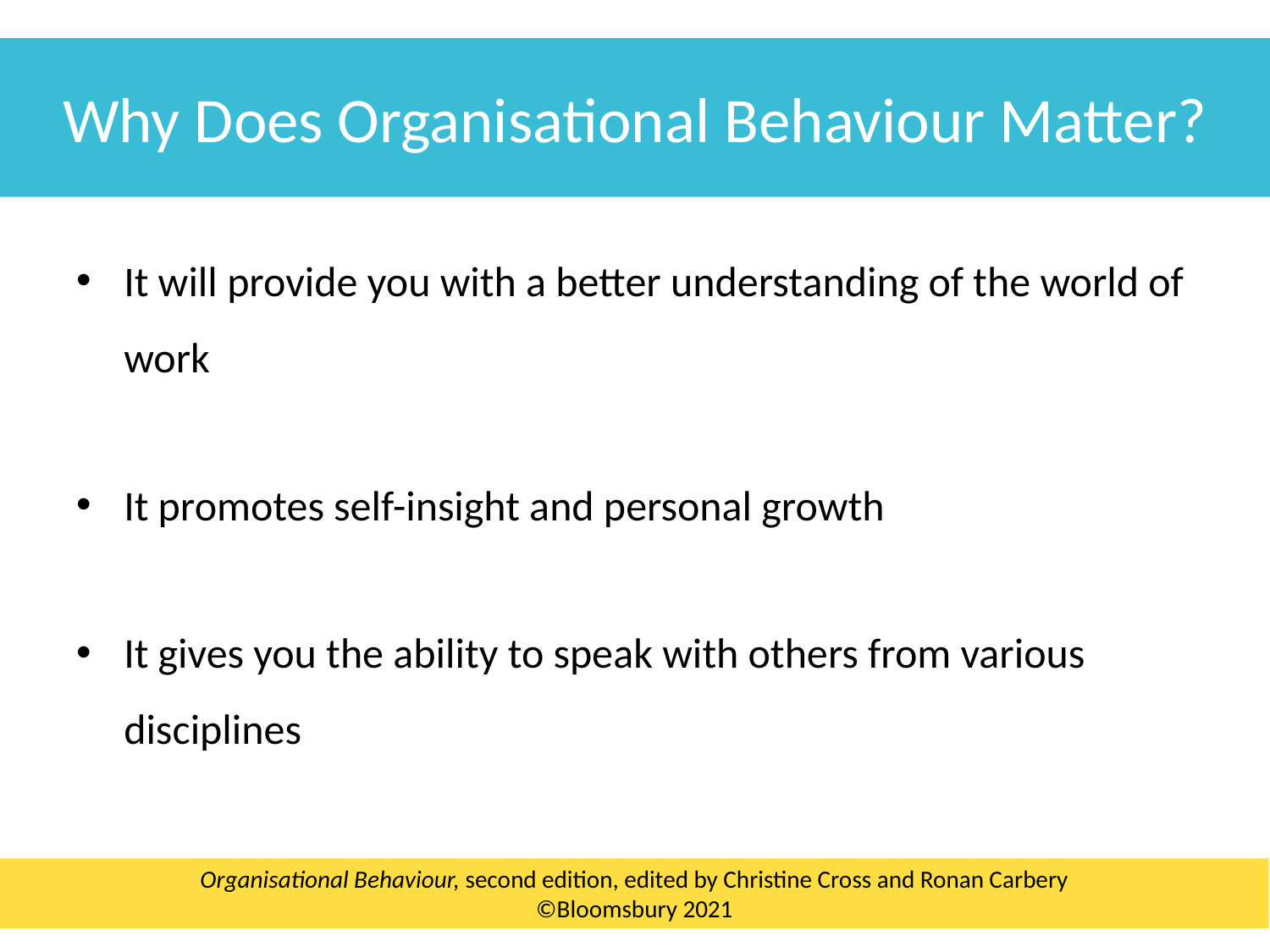

Why Does Organisational Behaviour Matter?
It will provide you with a better understanding of the world of work

It promotes self-insight and personal growth

It gives you the ability to speak with others from various disciplines